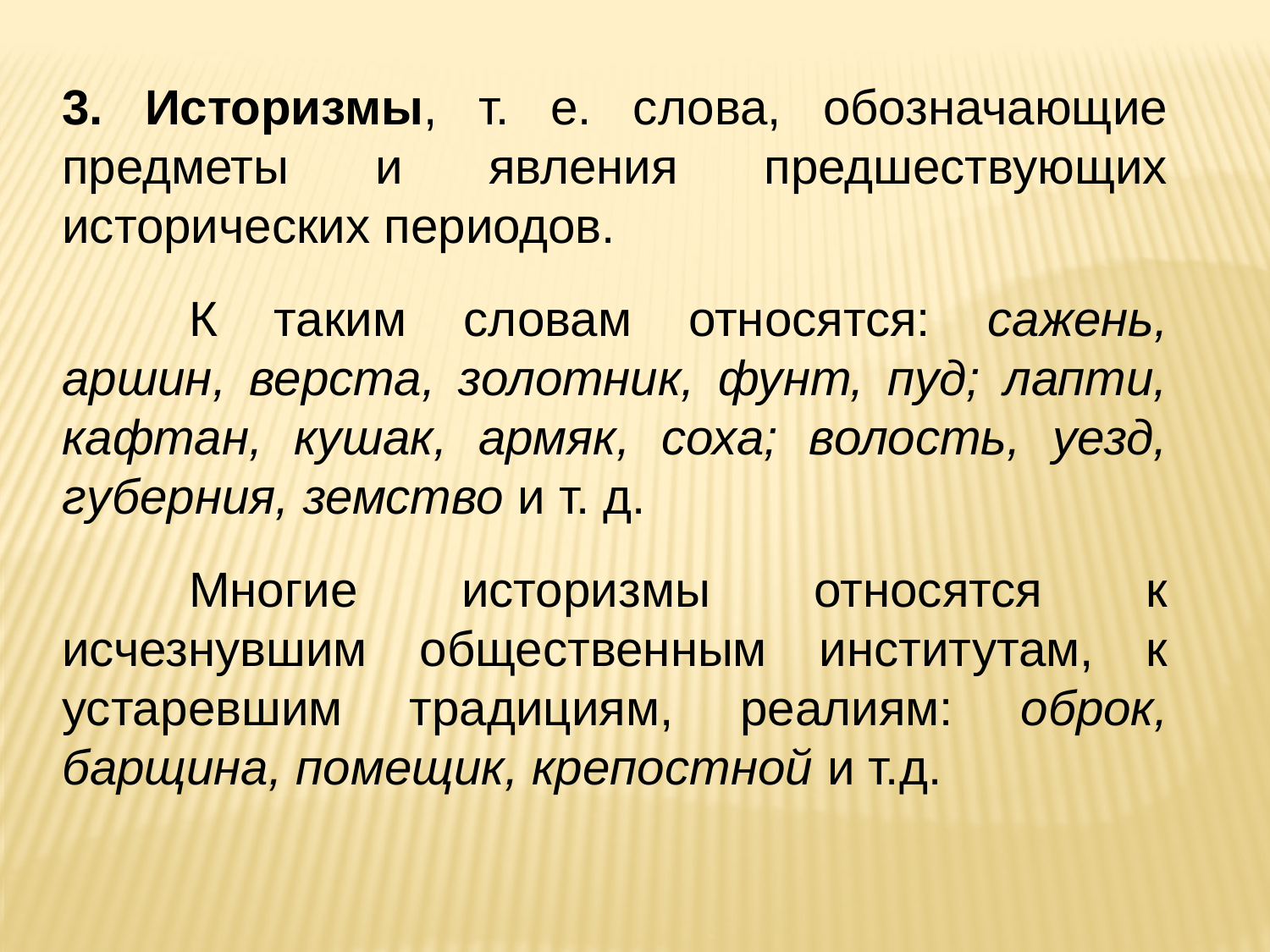

3. Историзмы, т. е. слова, обозначающие предметы и явления предшествующих исторических периодов.

	К таким словам относятся: сажень, аршин, верста, золотник, фунт, пуд; лапти, кафтан, кушак, армяк, соха; волость, уезд, губерния, земство и т. д.

	Многие историзмы относятся к исчезнувшим общественным институтам, к устаревшим традициям, реалиям: оброк, барщина, помещик, крепостной и т.д.